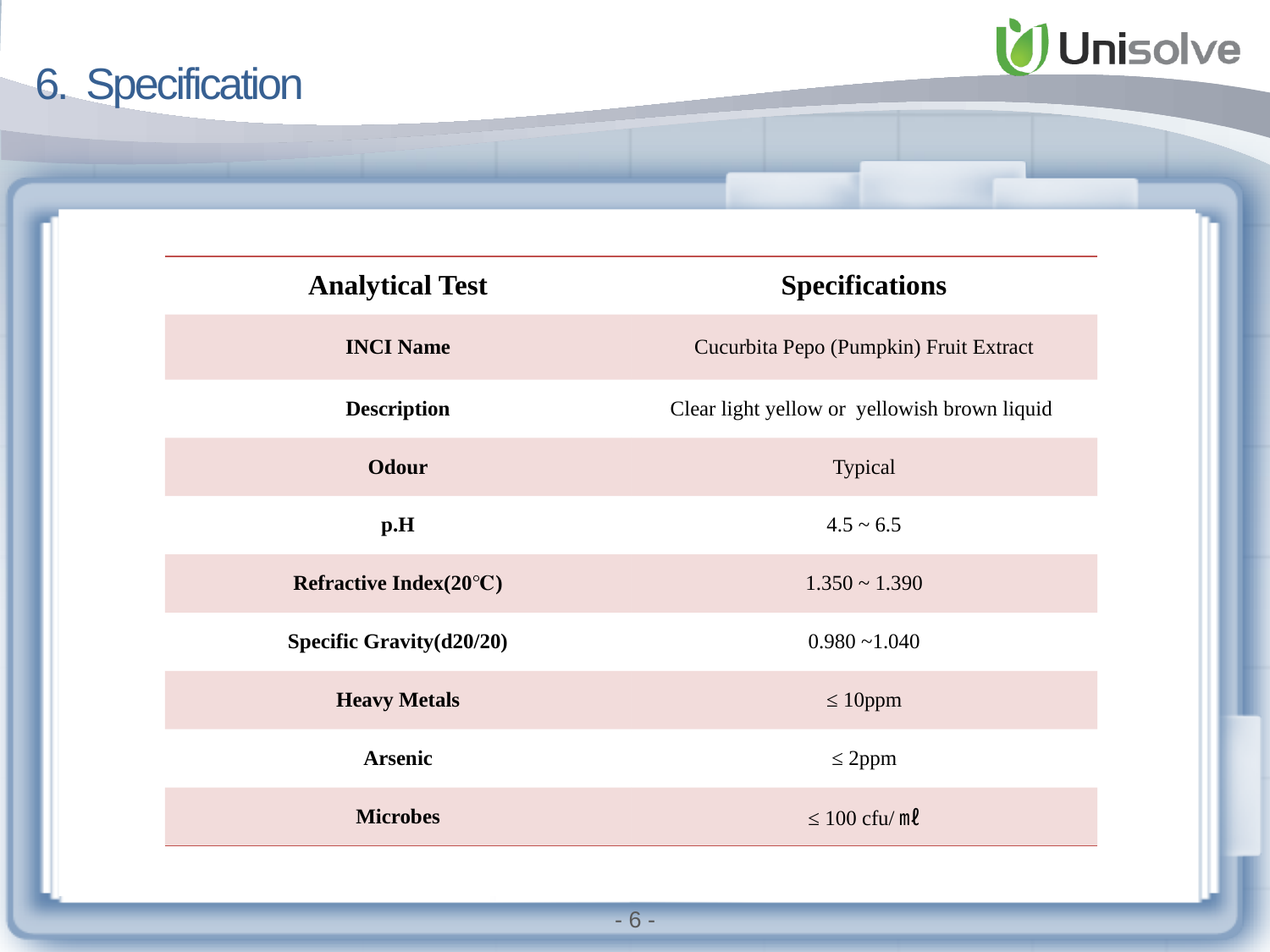

6.  Specification
| Analytical Test | Specifications |
| --- | --- |
| INCI Name | Cucurbita Pepo (Pumpkin) Fruit Extract |
| Description | Clear light yellow or yellowish brown liquid |
| Odour | Typical |
| p.H | 4.5 ~ 6.5 |
| Refractive Index(20℃) | 1.350 ~ 1.390 |
| Specific Gravity(d20/20) | 0.980 ~1.040 |
| Heavy Metals | ≤ 10ppm |
| Arsenic | ≤ 2ppm |
| Microbes | ≤ 100 cfu/㎖ |
- 6 -